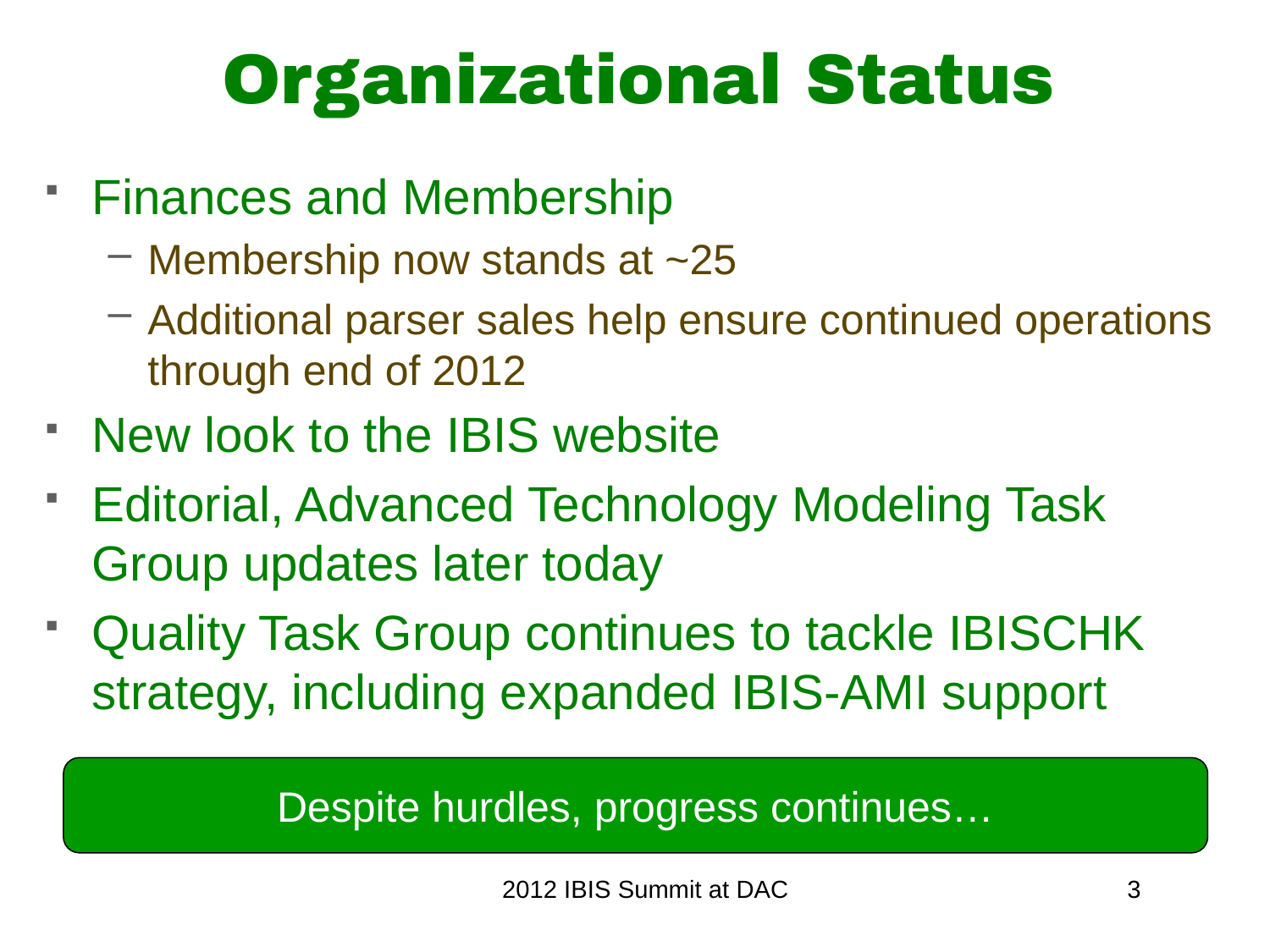

# Organizational Status
Finances and Membership
Membership now stands at ~25
Additional parser sales help ensure continued operations through end of 2012
New look to the IBIS website
Editorial, Advanced Technology Modeling Task Group updates later today
Quality Task Group continues to tackle IBISCHK strategy, including expanded IBIS-AMI support

Despite hurdles, progress continues…

2012 IBIS Summit at DAC

3